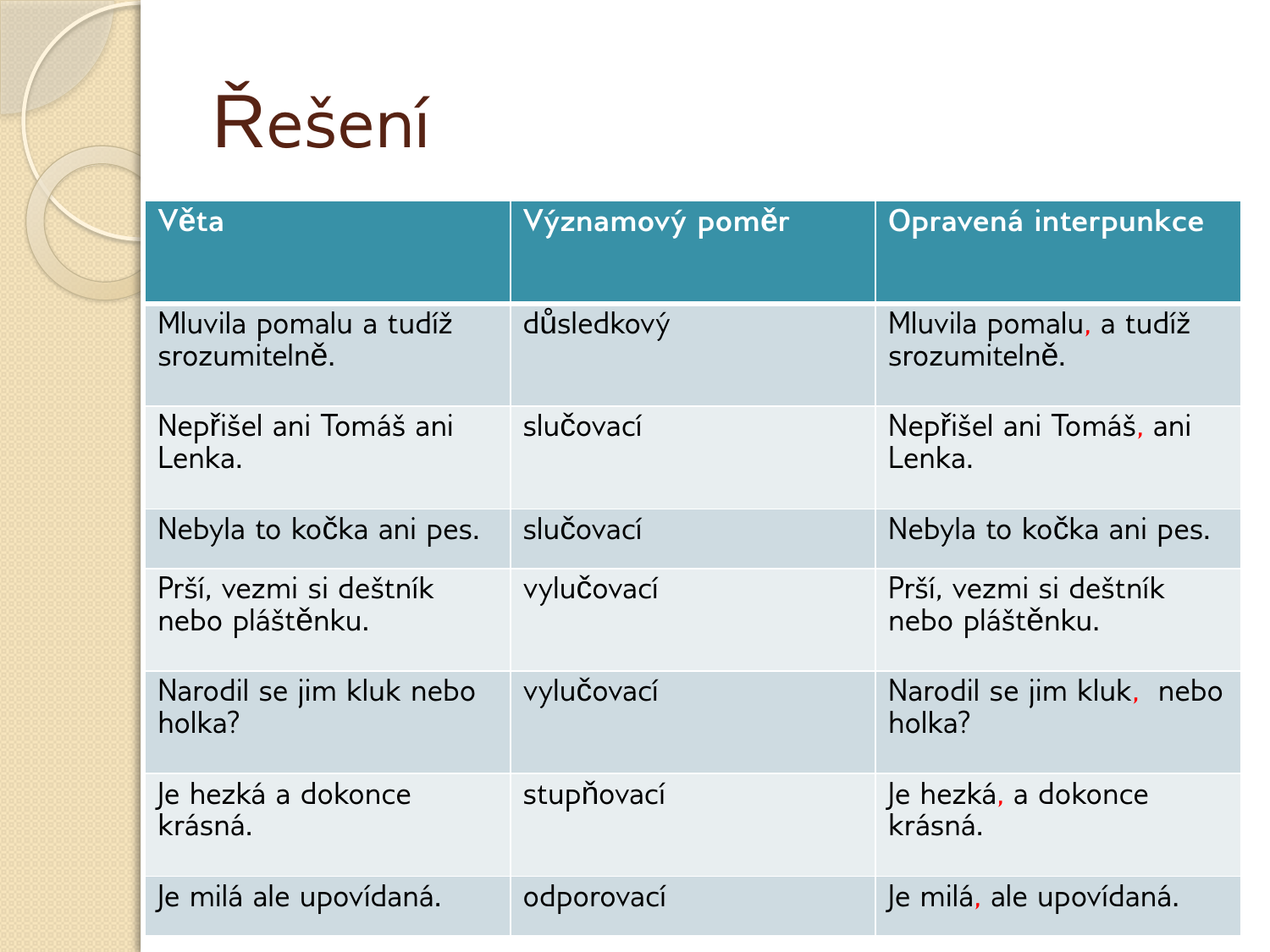

# Řešení
| Věta | Významový poměr | Opravená interpunkce |
| --- | --- | --- |
| Mluvila pomalu a tudíž srozumitelně. | důsledkový | Mluvila pomalu, a tudíž srozumitelně. |
| Nepřišel ani Tomáš ani Lenka. | slučovací | Nepřišel ani Tomáš, ani Lenka. |
| Nebyla to kočka ani pes. | slučovací | Nebyla to kočka ani pes. |
| Prší, vezmi si deštník nebo pláštěnku. | vylučovací | Prší, vezmi si deštník nebo pláštěnku. |
| Narodil se jim kluk nebo holka? | vylučovací | Narodil se jim kluk, nebo holka? |
| Je hezká a dokonce krásná. | stupňovací | Je hezká, a dokonce krásná. |
| Je milá ale upovídaná. | odporovací | Je milá, ale upovídaná. |